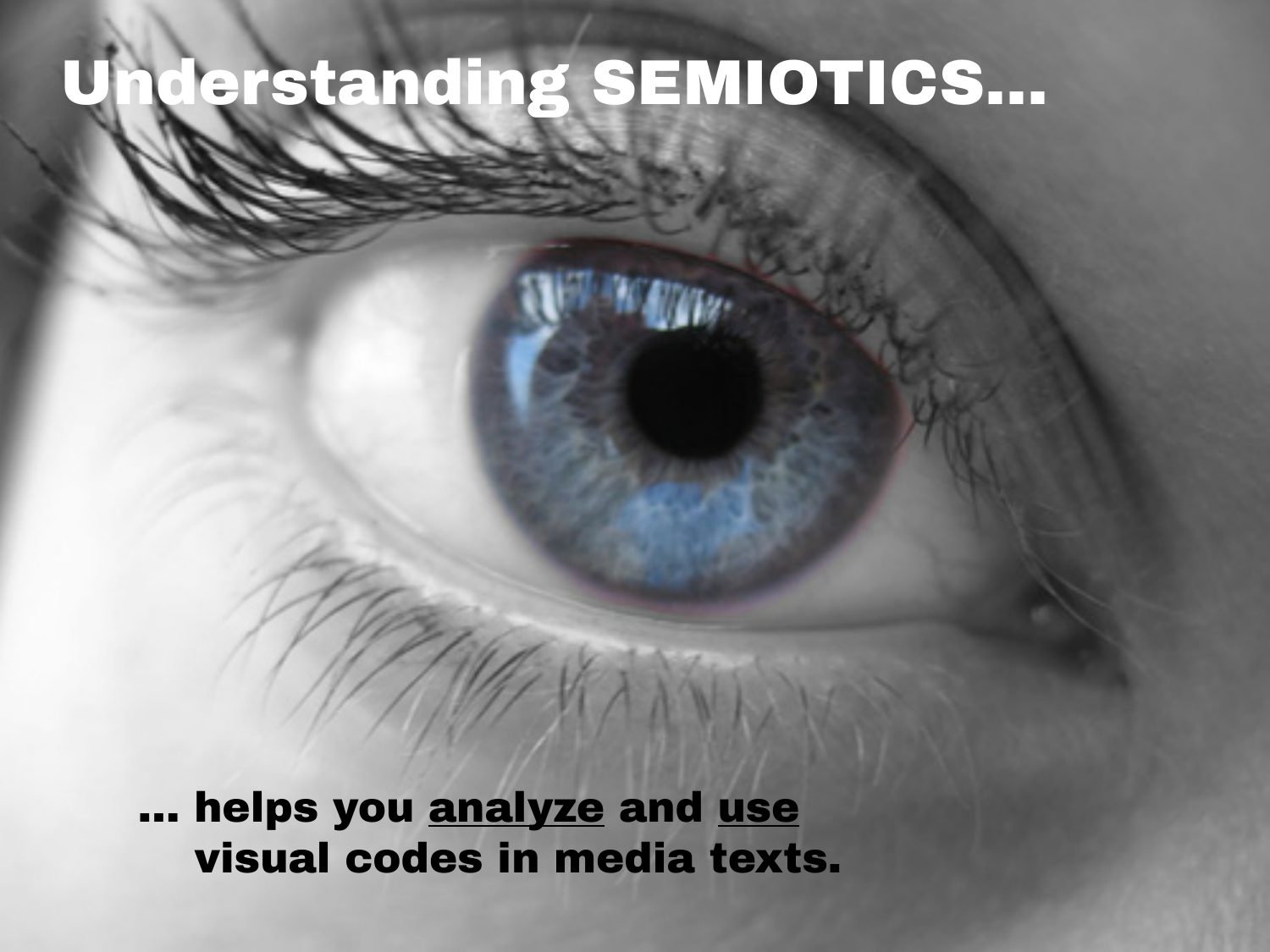

# Understanding SEMIOTICS…

… helps you analyze and use
    visual codes in media texts.